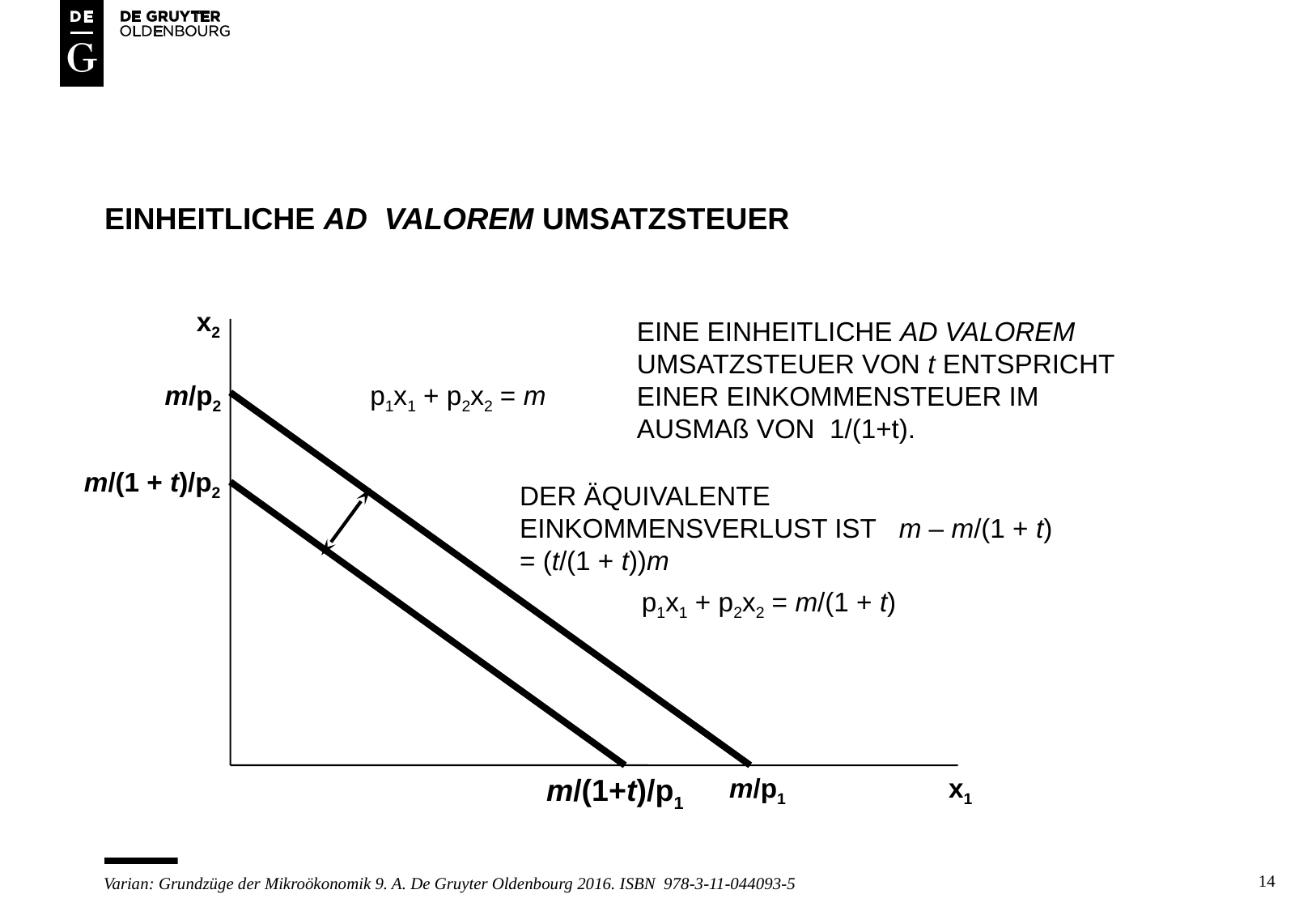

# Einheitliche Ad  Valorem Umsatzsteuer

x2
EINE EINHEITLICHE AD VALOREM
UMSATZSTEUER VON t ENTSPRICHT EINER EINKOMMENSTEUER IM AUSMAß VON  1/(1+t).

m/p2
p1x1 + p2x2 = m

m/(1 + t)/p2
DER ÄQUIVALENTE EINKOMMENSVERLUST IST   m – m/(1 + t) = (t/(1 + t))m

p1x1 + p2x2 = m/(1 + t)
m/(1+t)/p1
m/p1
x1
14
Varian: Grundzüge der Mikroökonomik 9. A. De Gruyter Oldenbourg 2016. ISBN  978-3-11-044093-5